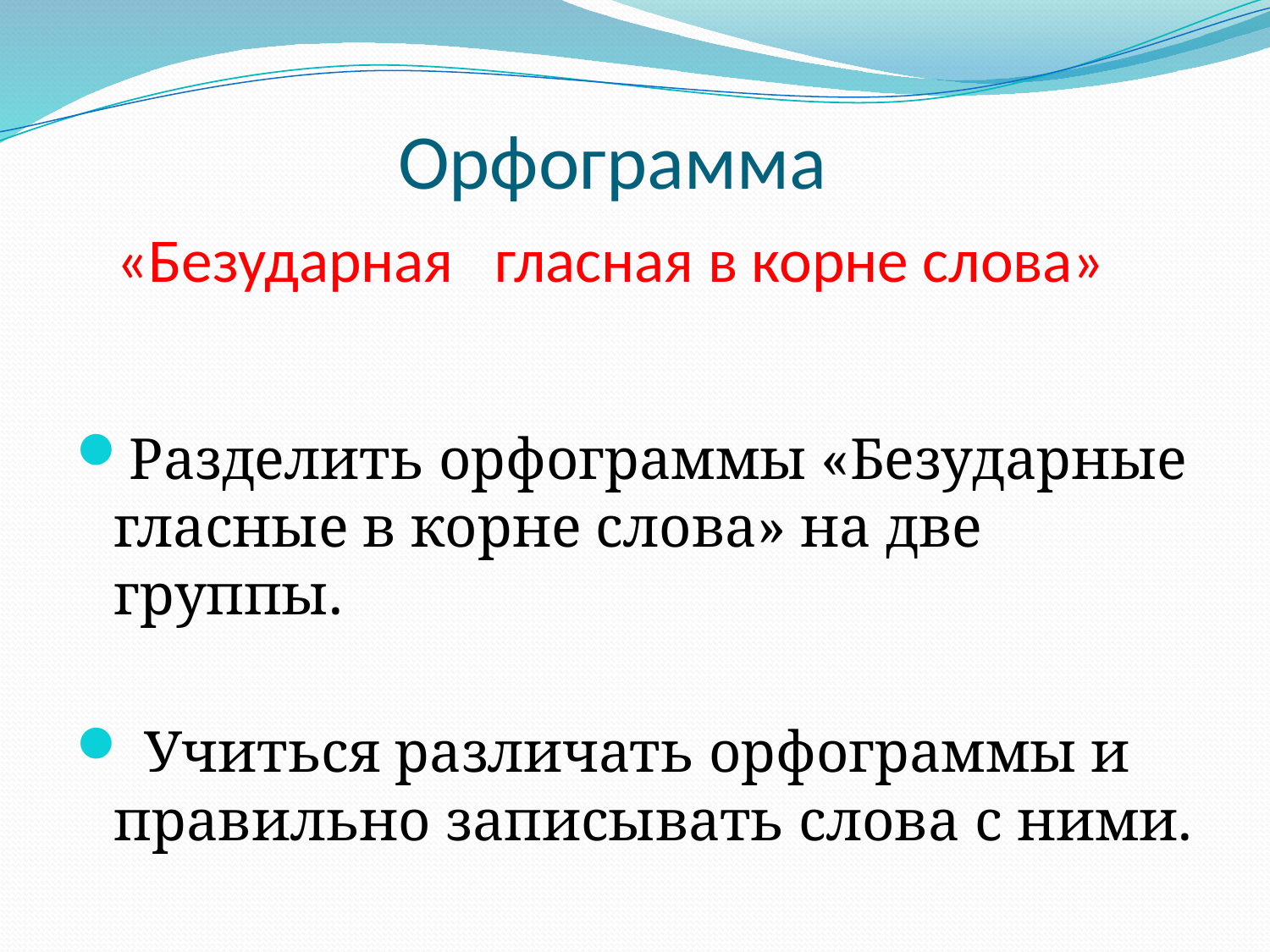

# Орфограмма «Безударная   гласная в корне слова»

Разделить орфограммы «Безударные гласные в корне слова» на две группы.

 Учиться различать орфограммы и правильно записывать слова с ними.